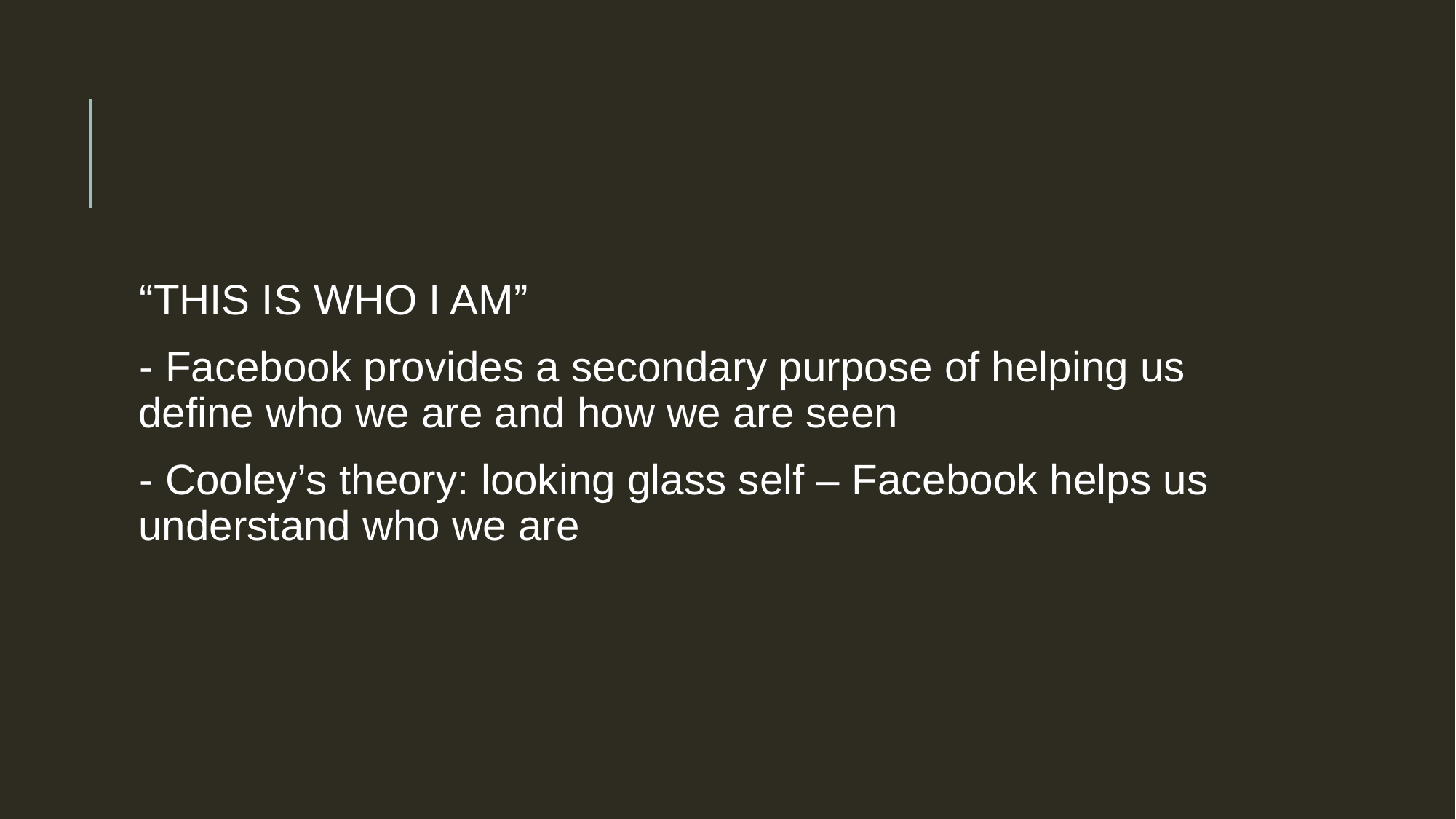

#
“THIS IS WHO I AM”
- Facebook provides a secondary purpose of helping us define who we are and how we are seen
- Cooley’s theory: looking glass self – Facebook helps us understand who we are